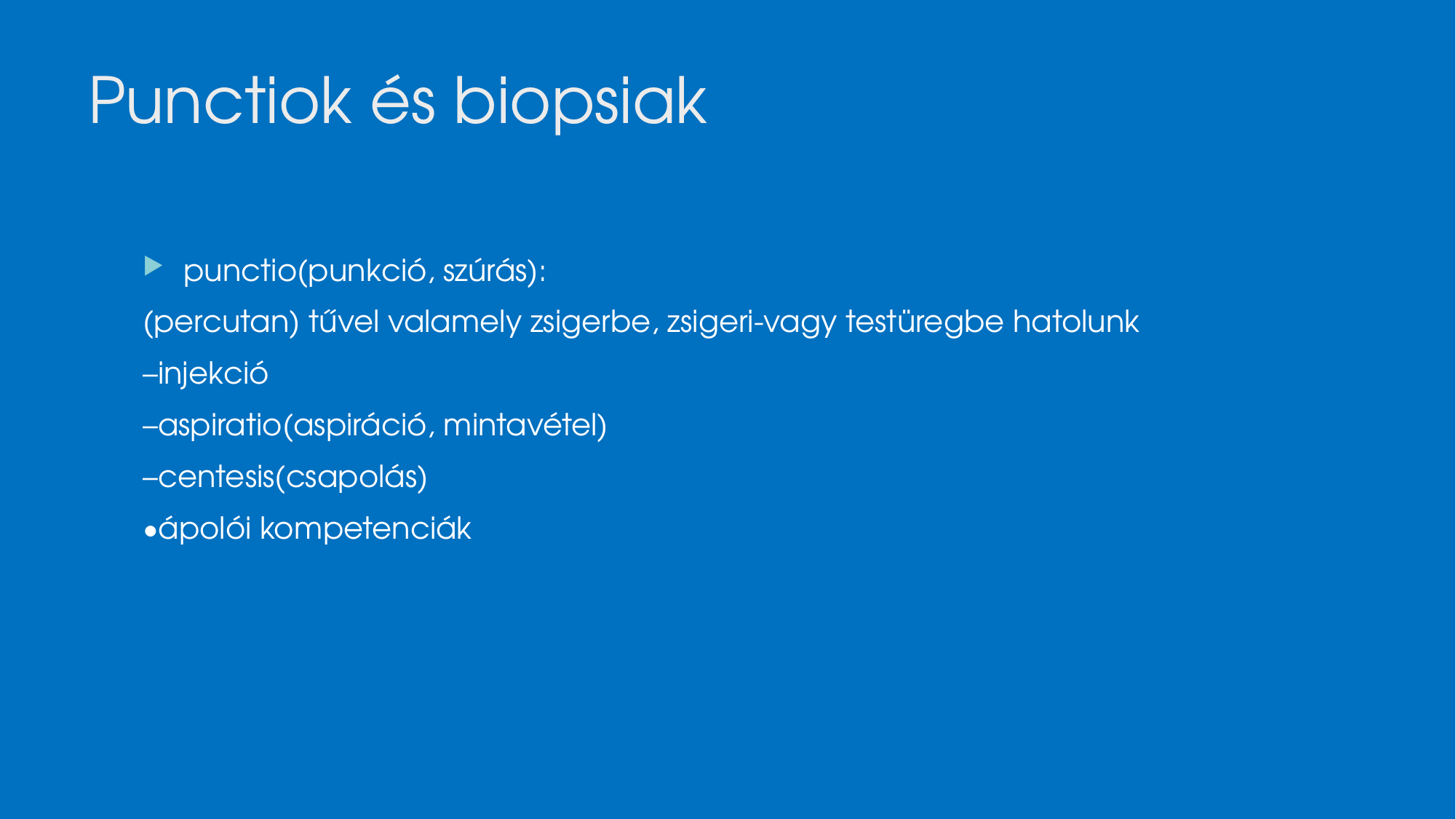

# Punctiok és biopsiak
punctio(punkció, szúrás):
(percutan) tűvel valamely zsigerbe, zsigeri-vagy testüregbe hatolunk
–injekció
–aspiratio(aspiráció, mintavétel)
–centesis(csapolás)
•ápolói kompetenciák